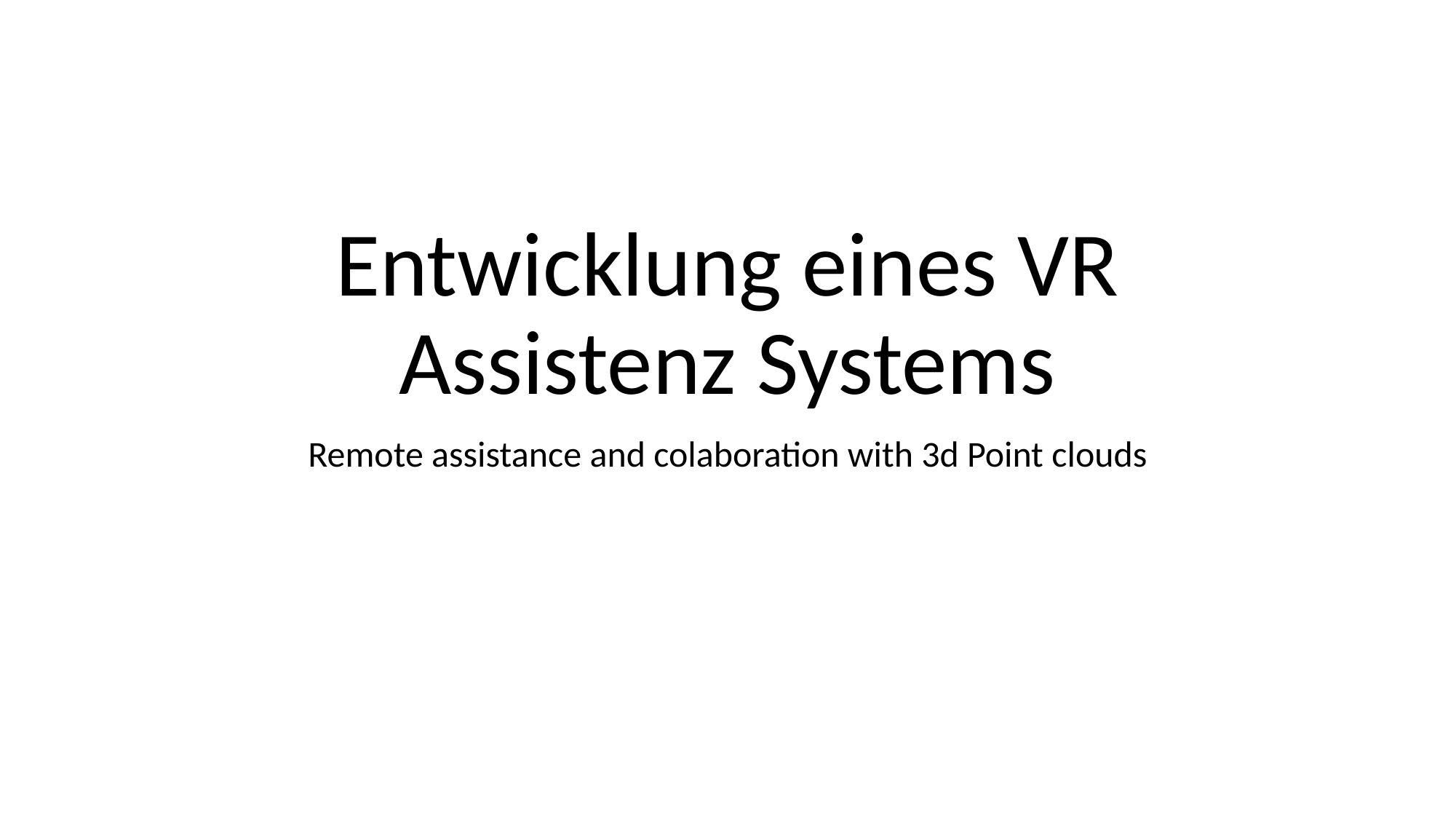

# Entwicklung eines VR Assistenz Systems
Remote assistance and colaboration with 3d Point clouds